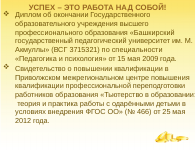

# УСПЕХ – ЭТО РАБОТА НАД СОБОЙ!
Диплом об окончании Государственного образовательного учреждения высшего профессионального образования «Башкирский государственный педагогический университет им. М. Акмуллы» (ВСГ 3715321) по специальности «Педагогика и психология» от 15 мая 2009 года.
Свидетельство о повышении квалификации в Приволжском межрегиональном центре повышения квалификации профессиональной переподготовки работников образования «Тьютерство в образовании:  теория и практика работы с одарёнными детьми в условиях внедрения ФГОС ОО» (№ 466) от 25 мая 2012 года.